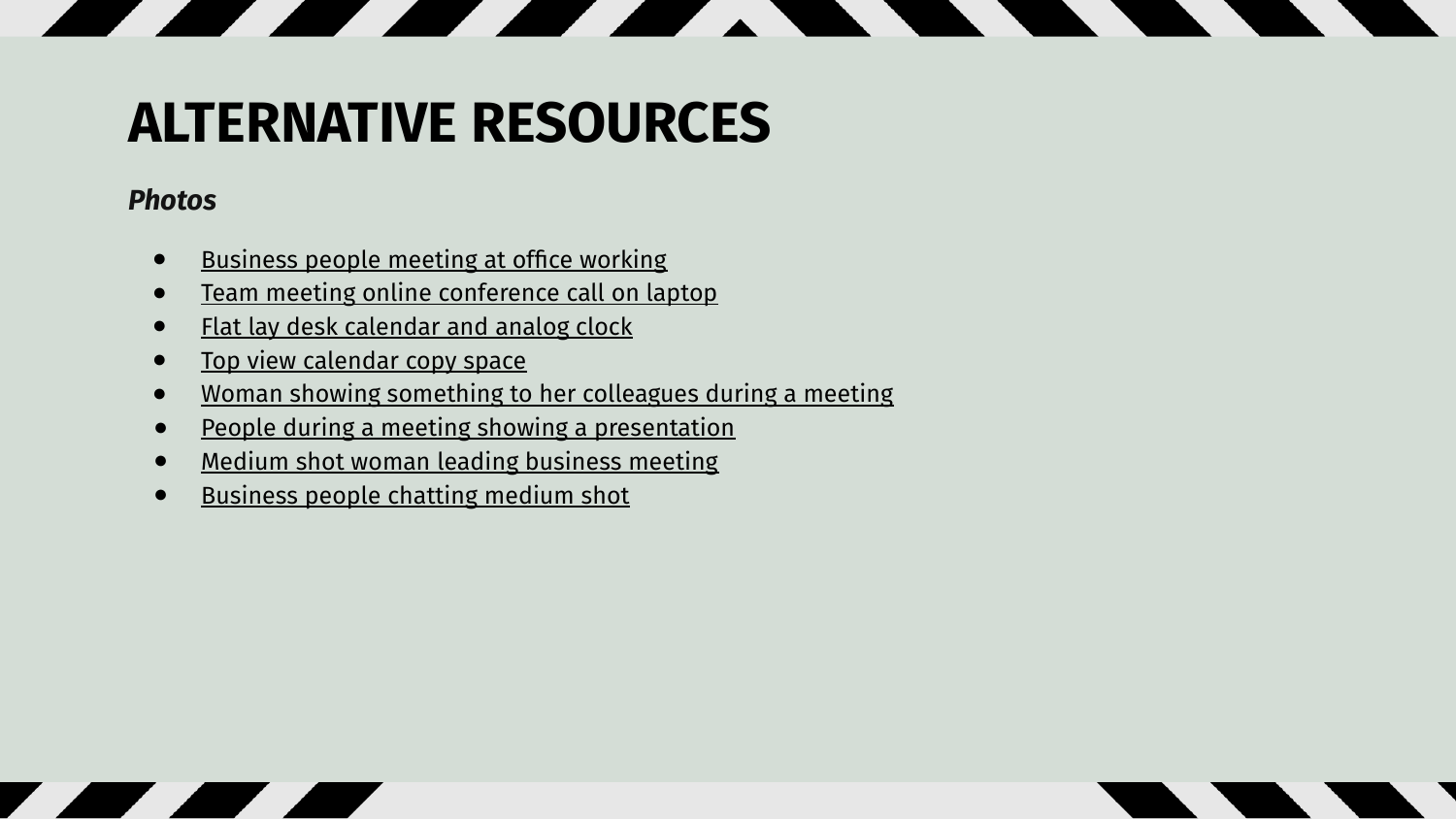

# ALTERNATIVE RESOURCES
Photos

Business people meeting at office working
Team meeting online conference call on laptop
Flat lay desk calendar and analog clock
Top view calendar copy space
Woman showing something to her colleagues during a meeting
People during a meeting showing a presentation
Medium shot woman leading business meeting
Business people chatting medium shot